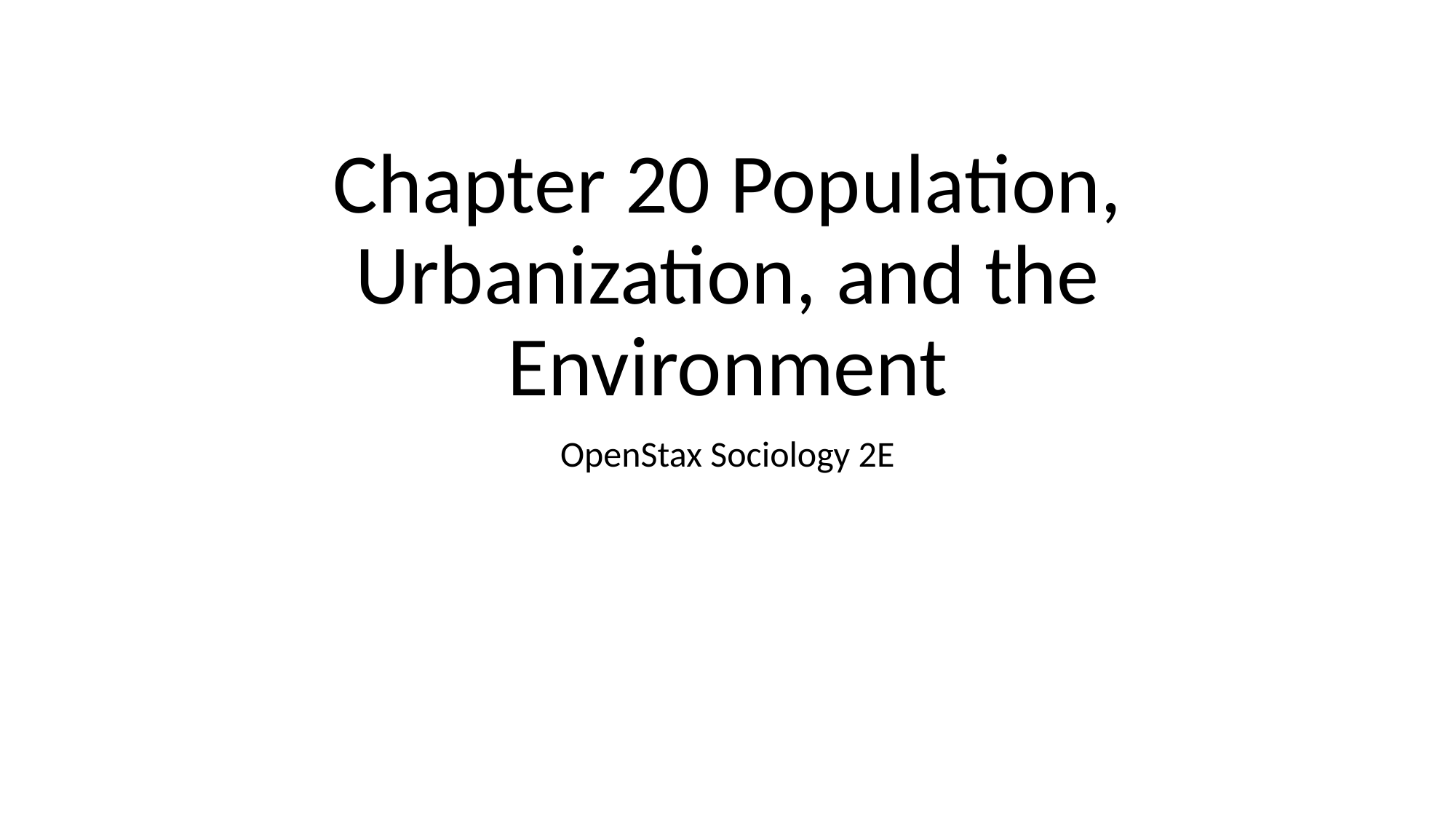

# Chapter 20 Population, Urbanization, and the Environment
OpenStax Sociology 2E